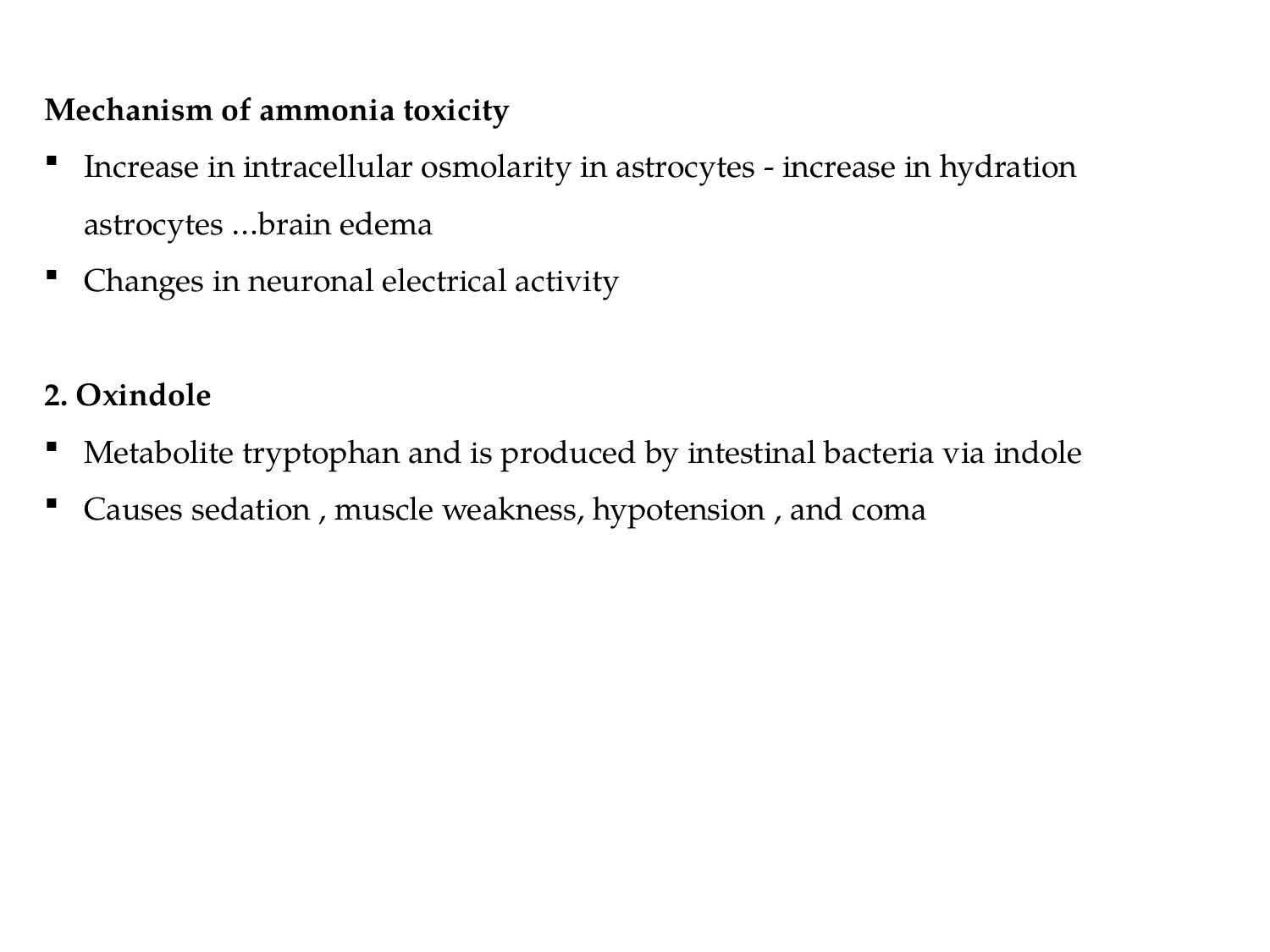

Mechanism of ammonia toxicity
Increase in intracellular osmolarity in astrocytes - increase in hydration astrocytes …brain edema
Changes in neuronal electrical activity

2. Oxindole
Metabolite tryptophan and is produced by intestinal bacteria via indole
Causes sedation , muscle weakness, hypotension , and coma